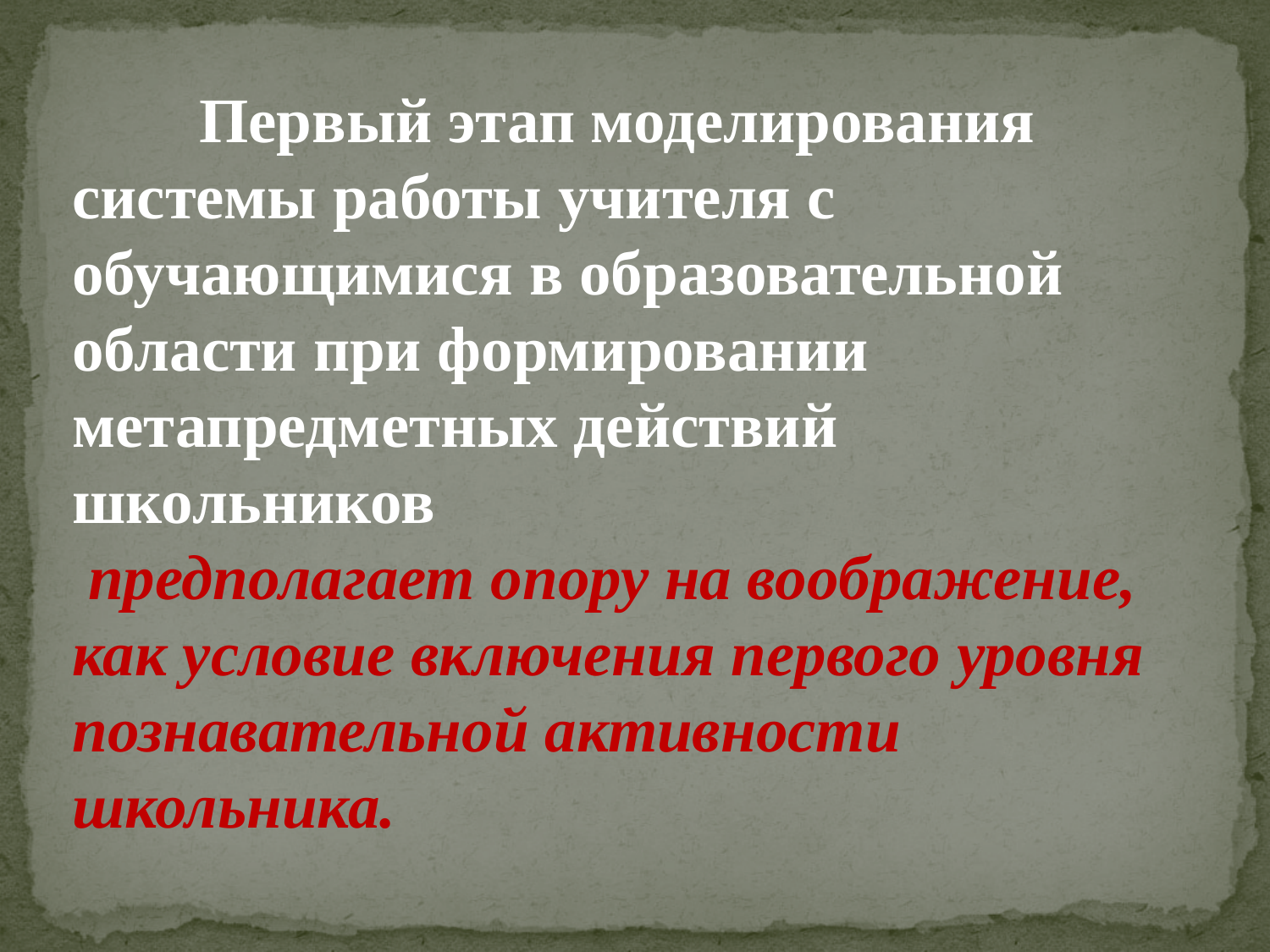

Первый этап моделирования системы работы учителя с обучающимися в образовательной области при формировании метапредметных действий школьников
 предполагает опору на воображение, как условие включения первого уровня познавательной активности школьника.